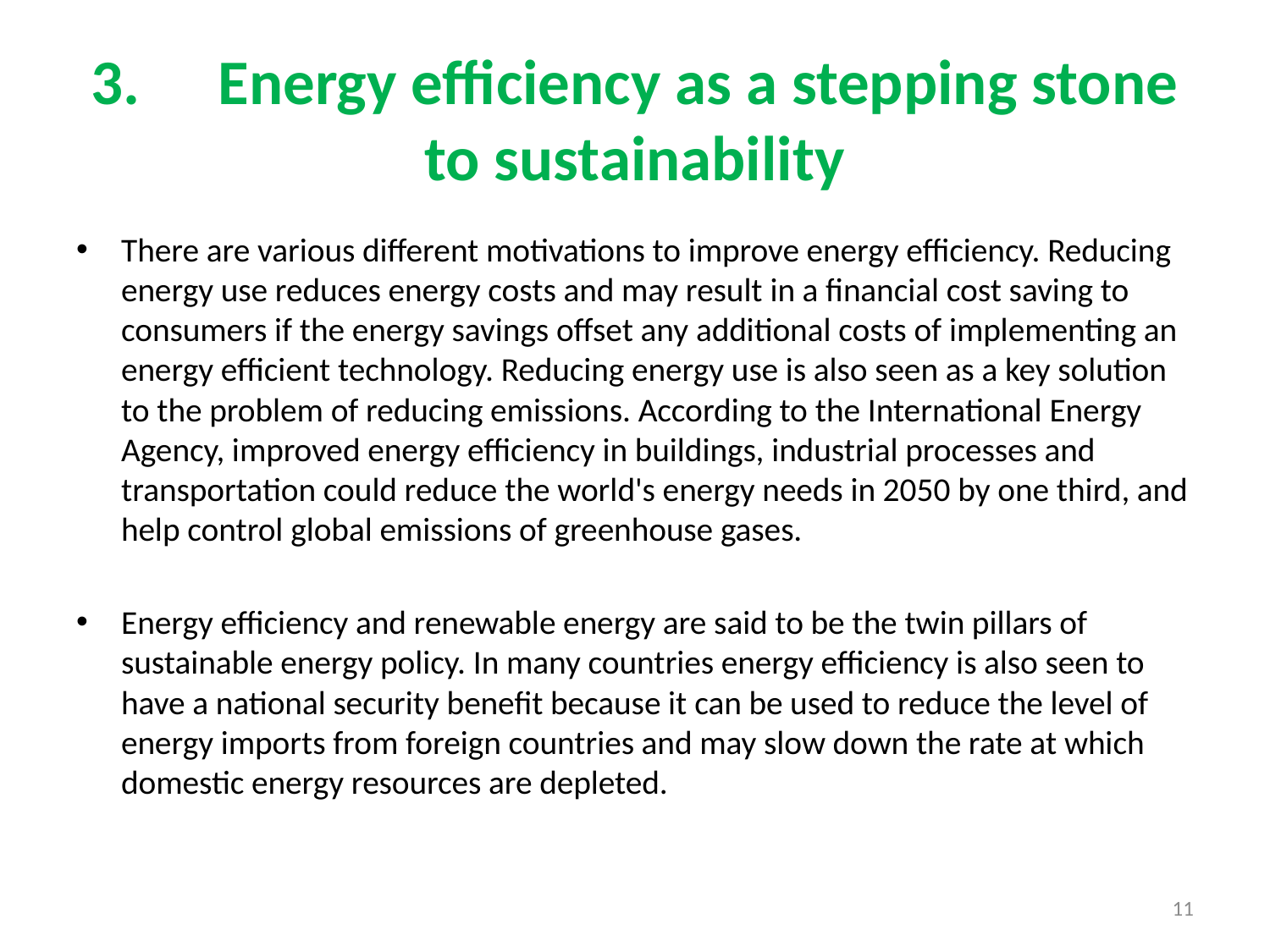

# 3.	Energy efficiency as a stepping stone to sustainability
There are various different motivations to improve energy efficiency. Reducing energy use reduces energy costs and may result in a financial cost saving to consumers if the energy savings offset any additional costs of implementing an energy efficient technology. Reducing energy use is also seen as a key solution to the problem of reducing emissions. According to the International Energy Agency, improved energy efficiency in buildings, industrial processes and transportation could reduce the world's energy needs in 2050 by one third, and help control global emissions of greenhouse gases.

Energy efficiency and renewable energy are said to be the twin pillars of sustainable energy policy. In many countries energy efficiency is also seen to have a national security benefit because it can be used to reduce the level of energy imports from foreign countries and may slow down the rate at which domestic energy resources are depleted.

11